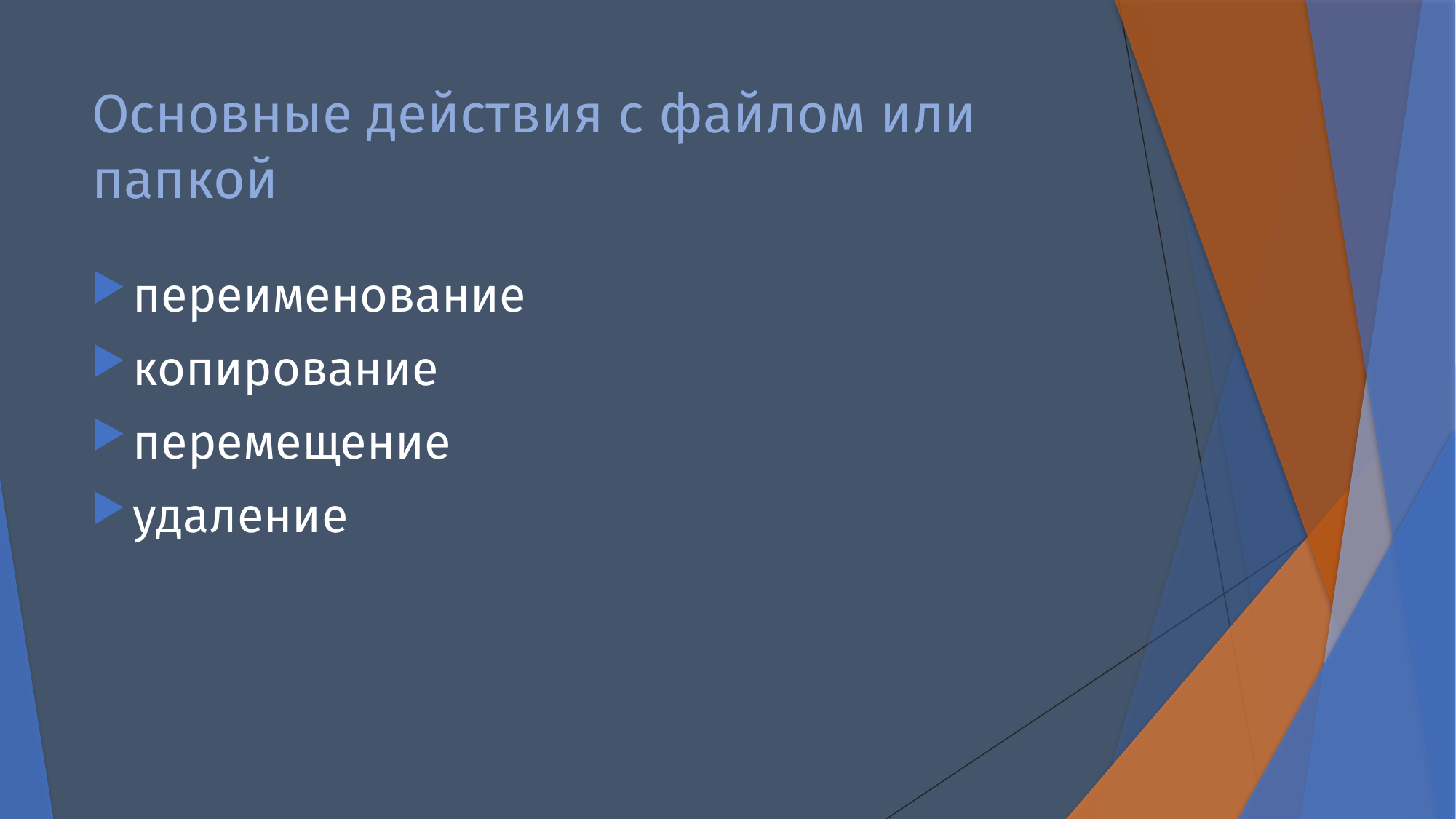

# Основные действия с файлом или папкой
переименование
копирование
перемещение
удаление